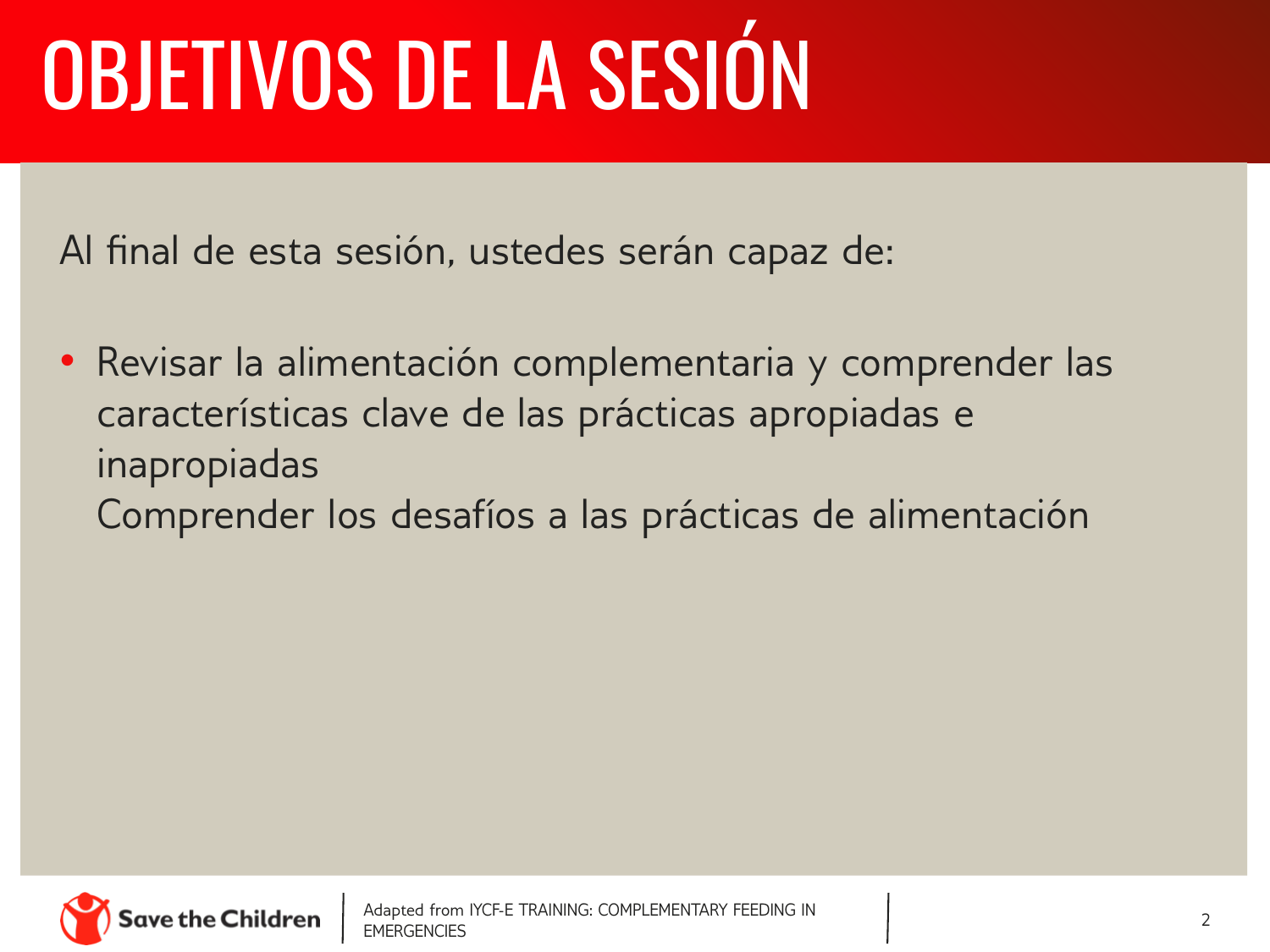

# OBJETIVOS DE LA SESIÓN
Al final de esta sesión, ustedes serán capaz de:
Revisar la alimentación complementaria y comprender las características clave de las prácticas apropiadas e inapropiadas
Comprender los desafíos a las prácticas de alimentación
Adapted from IYCF-E TRAINING: COMPLEMENTARY FEEDING IN EMERGENCIES
2